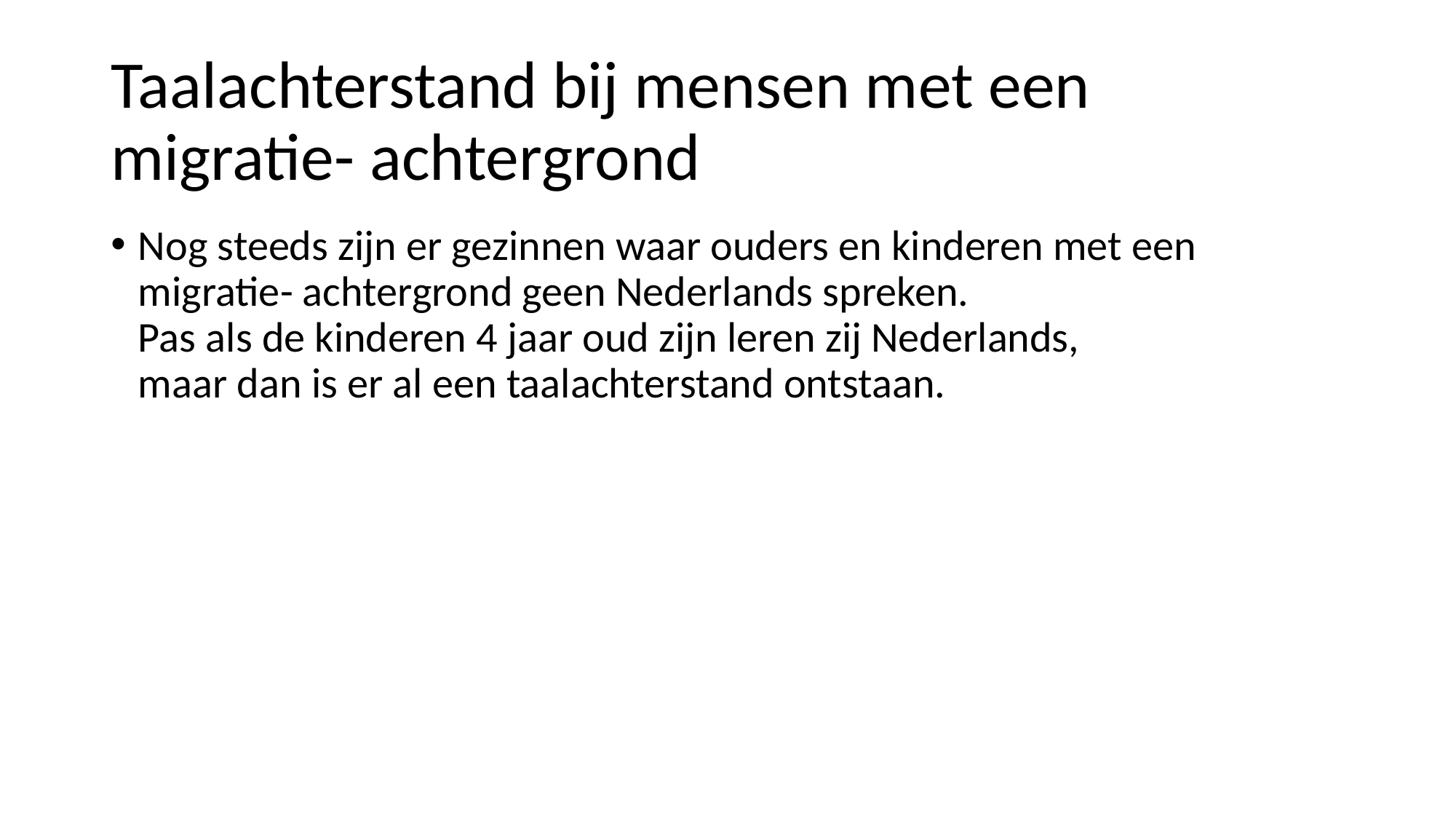

# Taalachterstand bij mensen met een migratie- achtergrond
Nog steeds zijn er gezinnen waar ouders en kinderen met een migratie- achtergrond geen Nederlands spreken.
Pas als de kinderen 4 jaar oud zijn leren zij Nederlands,
maar dan is er al een taalachterstand ontstaan.